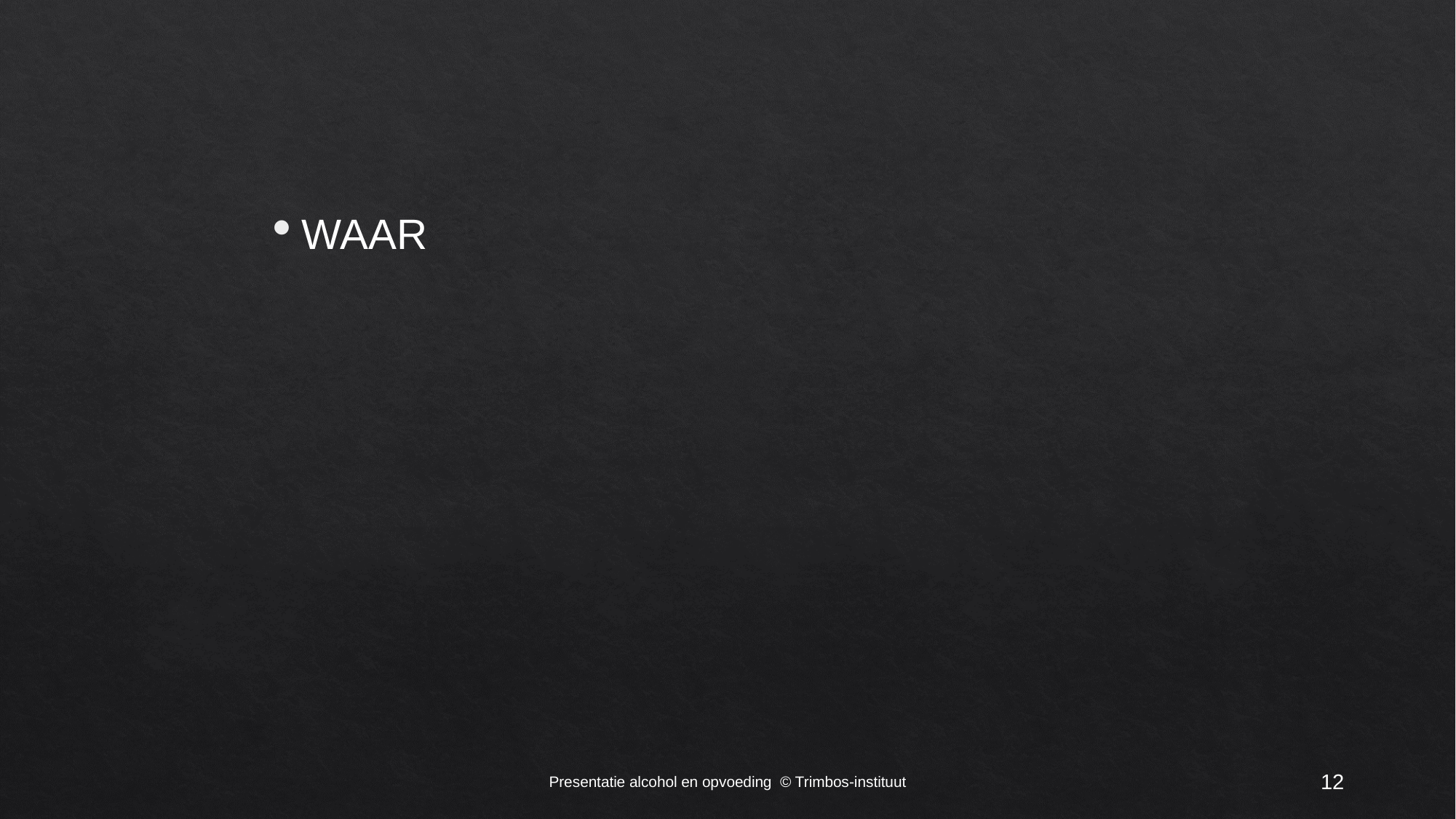

#
WAAR
Presentatie alcohol en opvoeding  © Trimbos-instituut
12